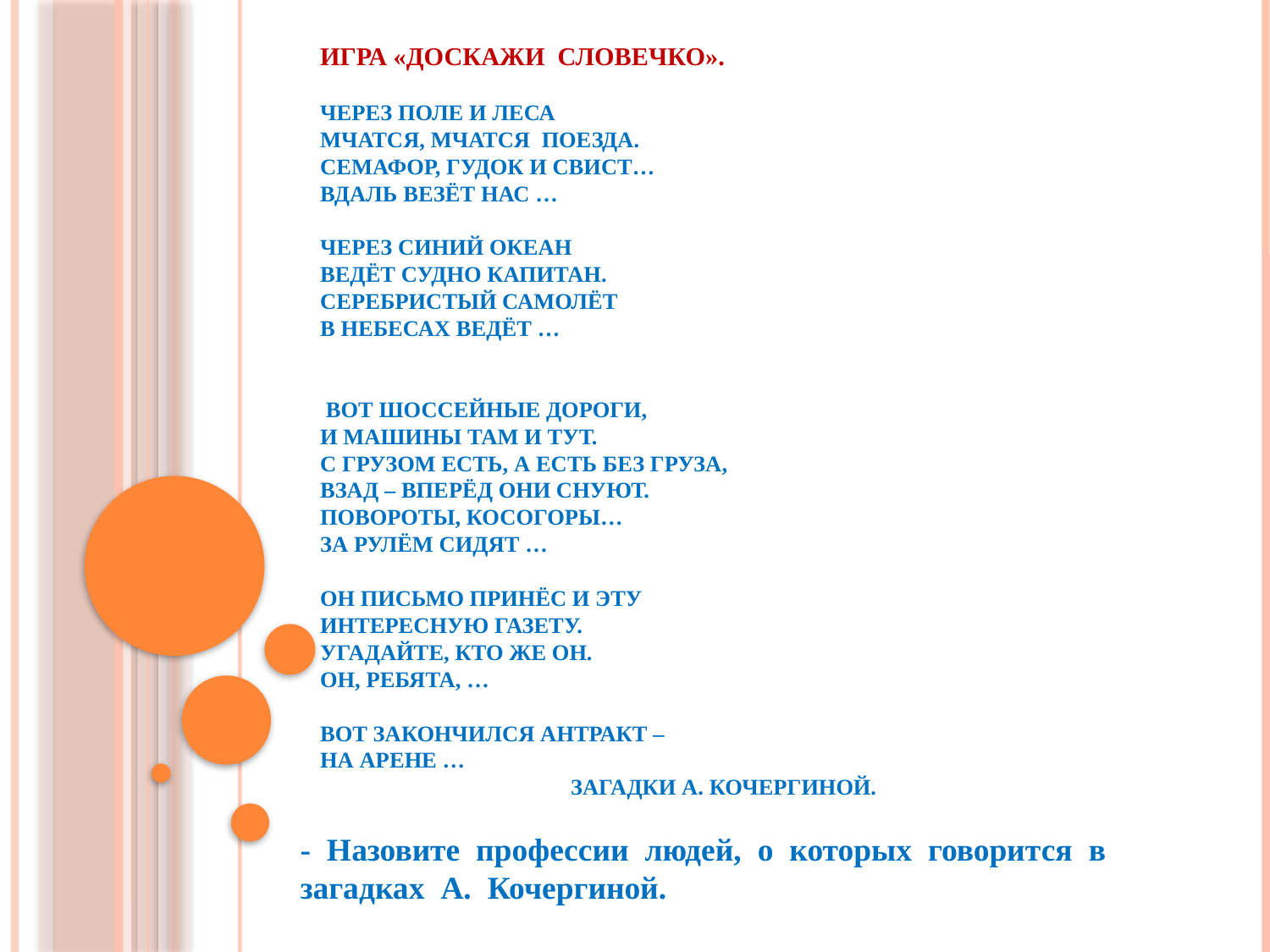

# Игра «Доскажи  словечко». Через поле и леса Мчатся, мчатся  поезда. Семафор, гудок и свист… Вдаль везёт нас … Через синий океан Ведёт судно капитан. Серебристый самолёт В небесах ведёт … Вот шоссейные дороги, И машины там и тут. С грузом есть, а есть без груза, Взад – вперёд они снуют. Повороты, косогоры… За рулём сидят … Он письмо принёс и эту Интересную газету. Угадайте, кто же он. Он, ребята, … Вот закончился антракт – На арене … Загадки А. Кочергиной.
-  Назовите  профессии  людей,  о  которых  говорится  в  загадках  А.  Кочергиной.